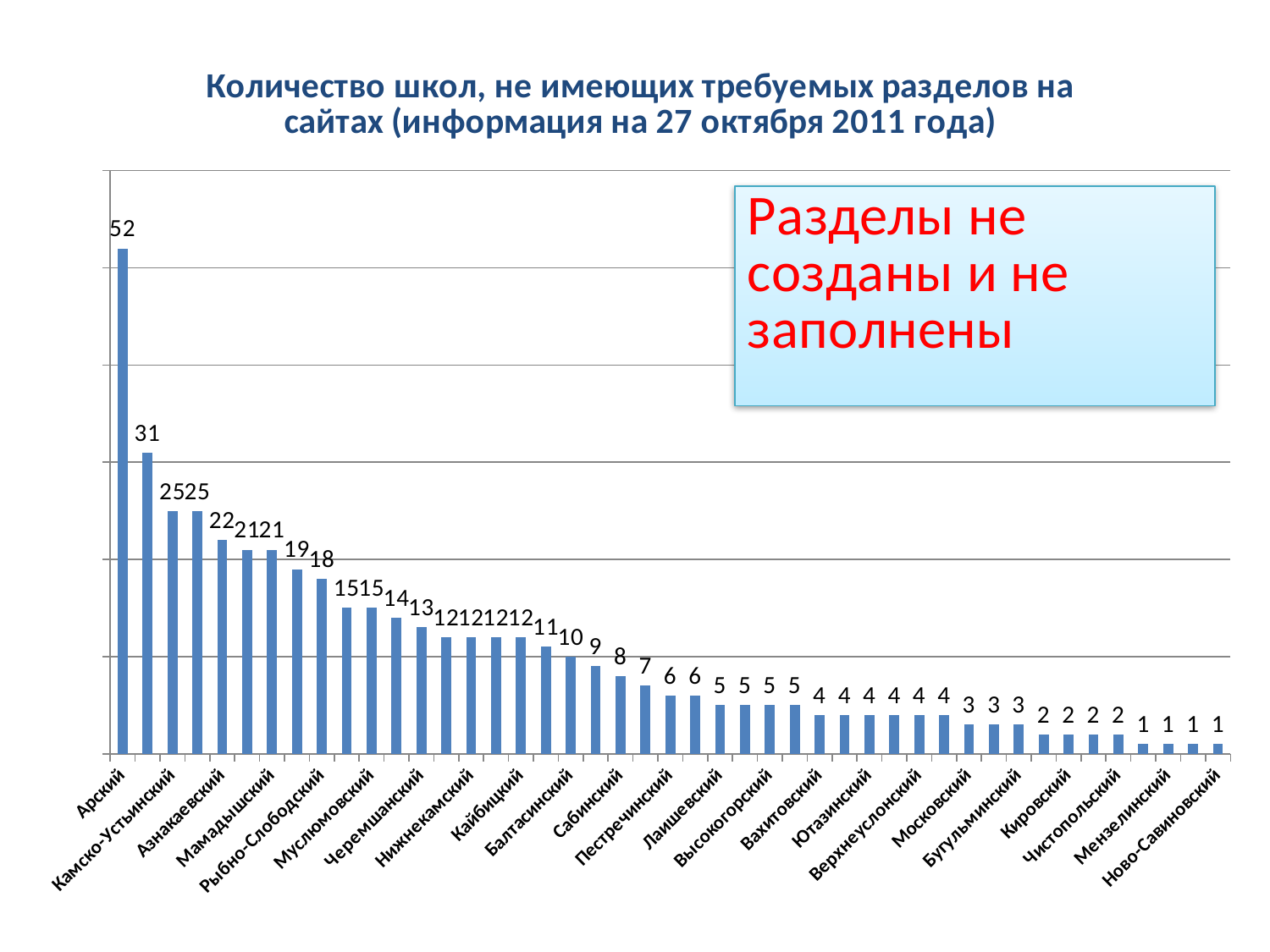

### Chart: Количество школ, не имеющих требуемых разделов на сайтах (информация на 27 октября 2011 года)

| Category | Итог |
|---|---|
| Арский | 52.0 |
| Актанышский | 31.0 |
| Камско-Устьинский | 25.0 |
| Атнинский | 25.0 |
| Азнакаевский | 22.0 |
| Заинский | 21.0 |
| Мамадышский | 21.0 |
| Тетюшский | 19.0 |
| Рыбно-Cлободский | 18.0 |
| Апастовский | 15.0 |
| Муслюмовский | 15.0 |
| Альметьевский | 14.0 |
| Черемшанский | 13.0 |
| Спасский | 12.0 |
| Нижнекамский | 12.0 |
| Елабужский | 12.0 |
| Кайбицкий | 12.0 |
| г. Набережные Челны | 11.0 |
| Балтасинский | 10.0 |
| Сармановский | 9.0 |
| Сабинский | 8.0 |
| Тюлячинский | 7.0 |
| Пестречинский | 6.0 |
| Нурлатский | 6.0 |
| Лаишевский | 5.0 |
| Тукаевский | 5.0 |
| Высокогорский | 5.0 |
| Приволжский | 5.0 |
| Вахитовский | 4.0 |
| Бавлинский | 4.0 |
| Ютазинский | 4.0 |
| Зеленодольский | 4.0 |
| Верхнеуслонский | 4.0 |
| Лениногорский | 4.0 |
| Московский | 3.0 |
| Советский | 3.0 |
| Бугульминский | 3.0 |
| Авиастроительный | 2.0 |
| Кировский | 2.0 |
| Менделеевский | 2.0 |
| Чистопольский | 2.0 |
| Агрызский | 1.0 |
| Мензелинский | 1.0 |
| Новошешминский | 1.0 |
| Ново-Савиновский | 1.0 |